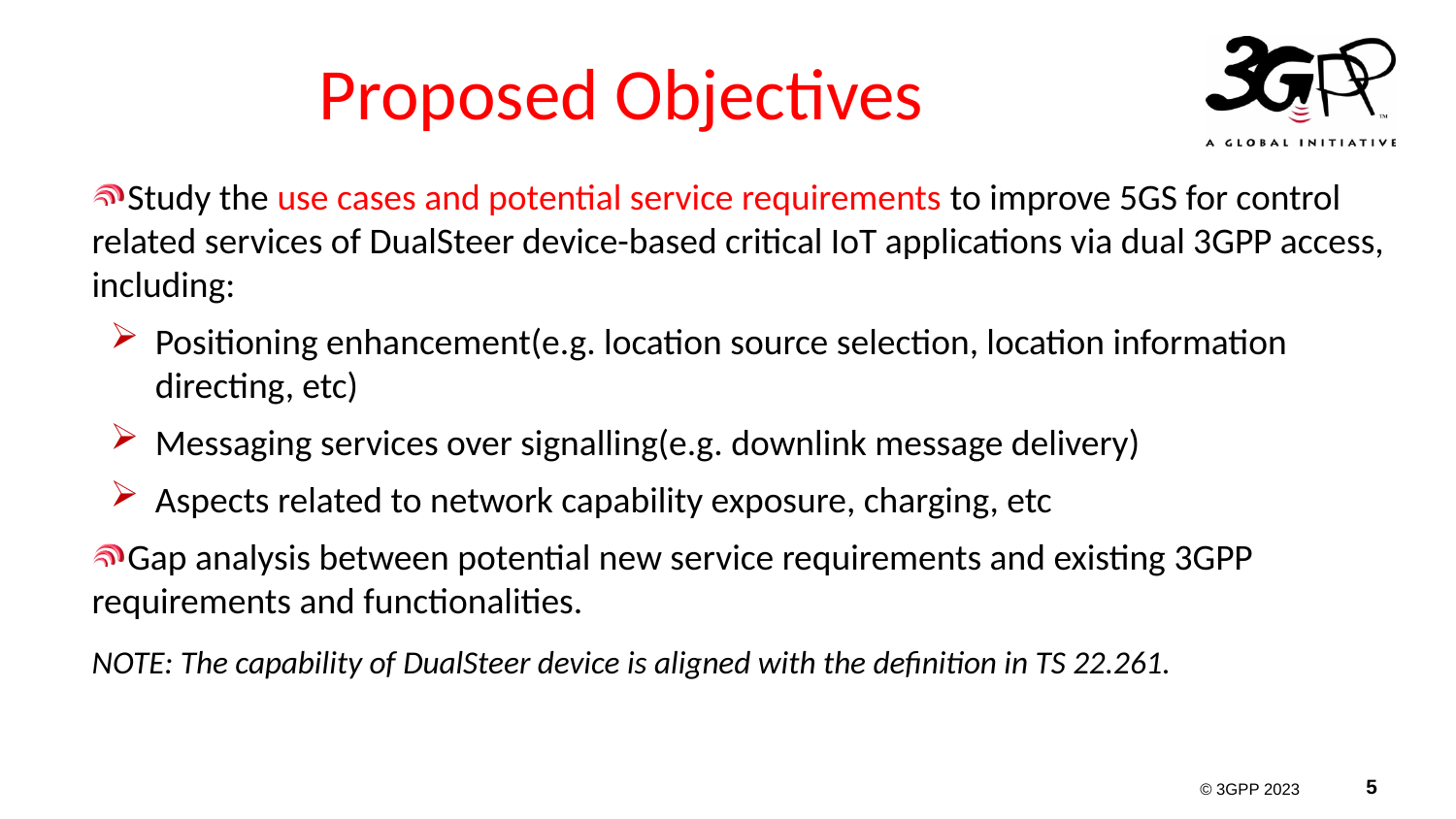

Proposed Objectives
Study the use cases and potential service requirements to improve 5GS for control related services of DualSteer device-based critical IoT applications via dual 3GPP access, including:
Positioning enhancement(e.g. location source selection, location information directing, etc)
Messaging services over signalling(e.g. downlink message delivery)
Aspects related to network capability exposure, charging, etc
Gap analysis between potential new service requirements and existing 3GPP requirements and functionalities.
NOTE: The capability of DualSteer device is aligned with the definition in TS 22.261.